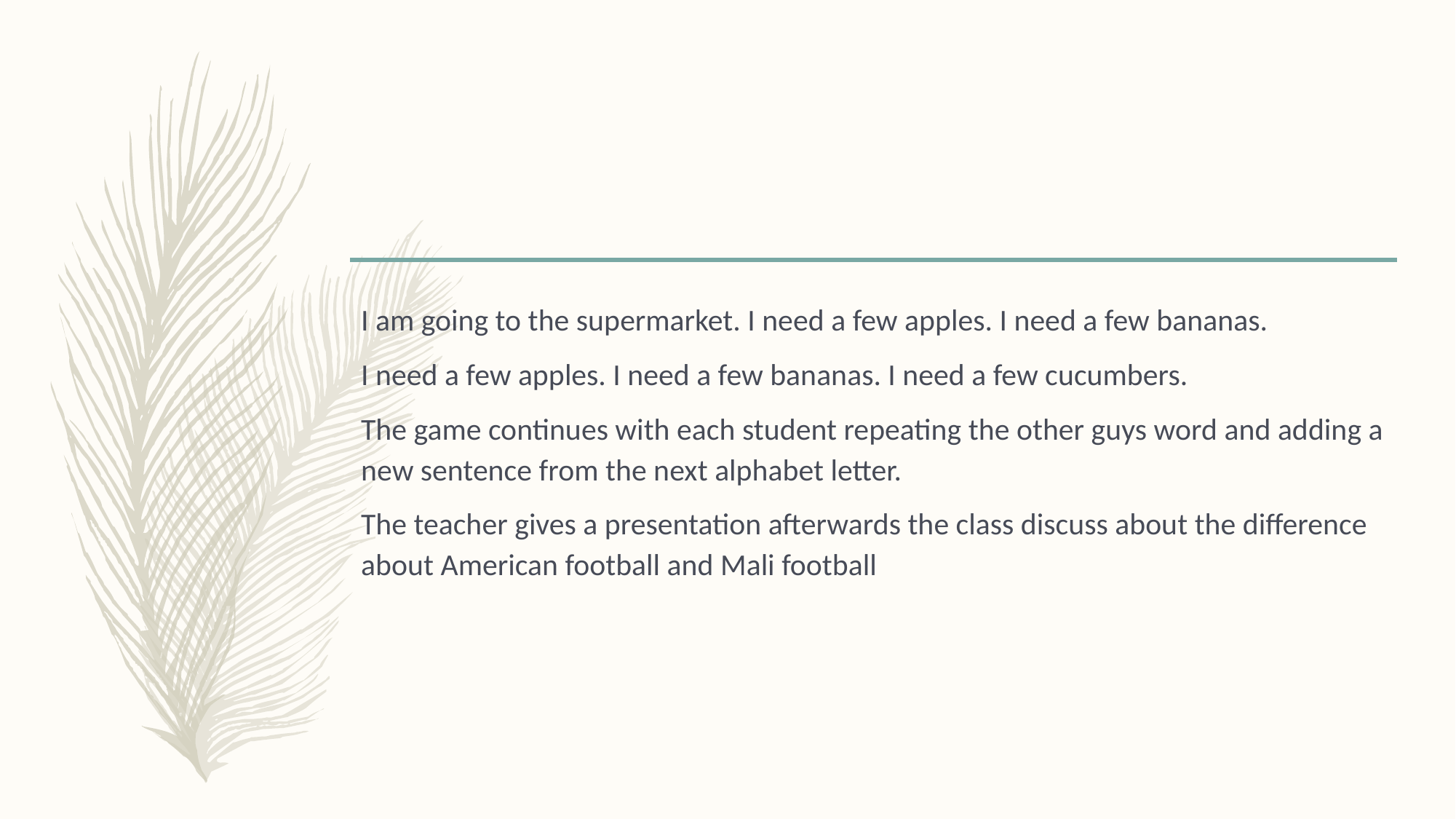

I am going to the supermarket. I need a few apples. I need a few bananas.
I need a few apples. I need a few bananas. I need a few cucumbers.
The game continues with each student repeating the other guys word and adding a new sentence from the next alphabet letter.
The teacher gives a presentation afterwards the class discuss about the difference about American football and Mali football